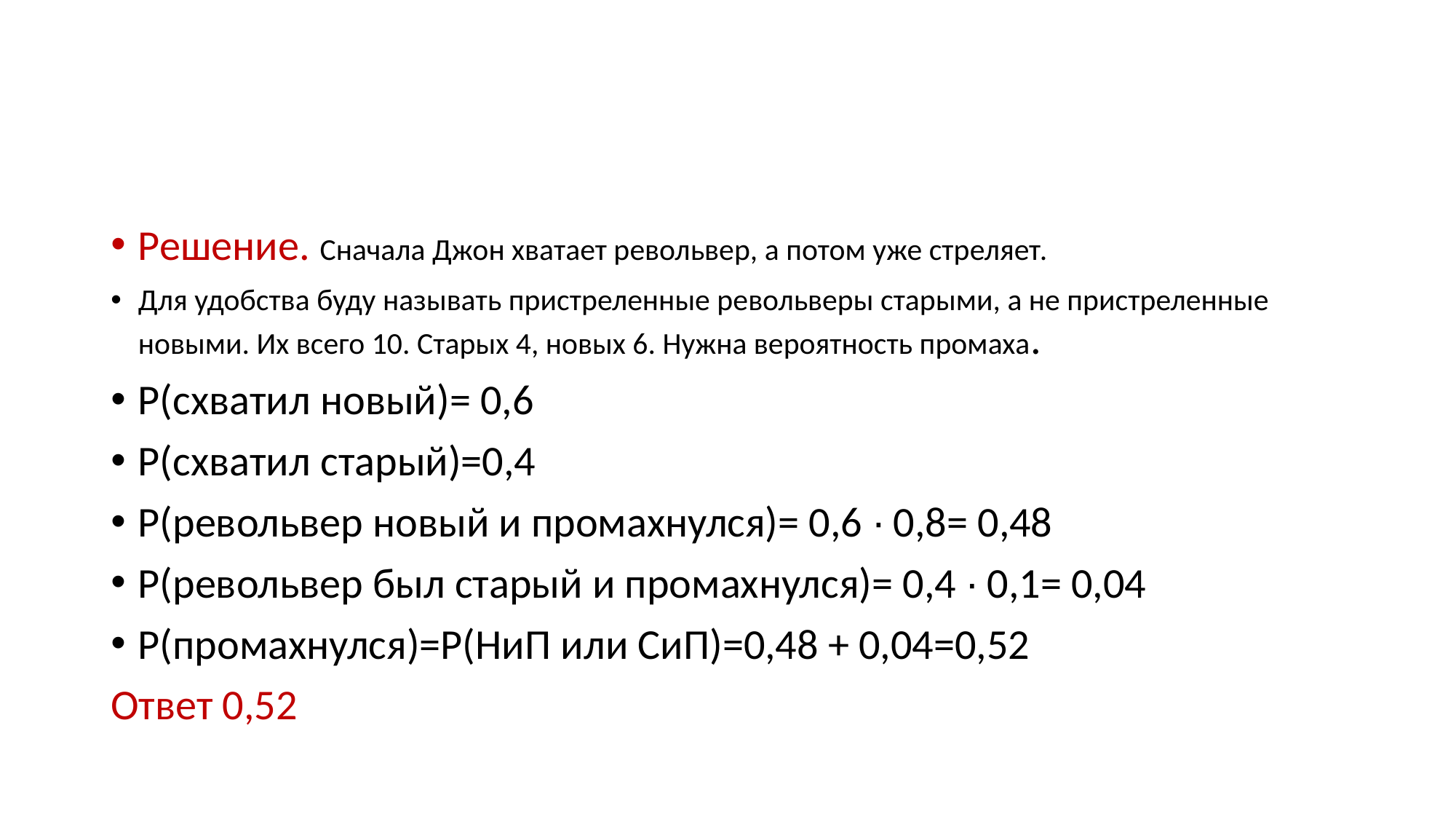

#
Решение. Сначала Джон хватает револьвер, а потом уже стреляет.
Для удобства буду называть пристреленные револьверы старыми, а не пристреленные новыми. Их всего 10. Старых 4, новых 6. Нужна вероятность промаха.
Р(схватил новый)= 0,6
Р(схватил старый)=0,4
Р(револьвер новый и промахнулся)= 0,6 ∙ 0,8= 0,48
Р(револьвер был старый и промахнулся)= 0,4 ∙ 0,1= 0,04
Р(промахнулся)=Р(НиП или СиП)=0,48 + 0,04=0,52
Ответ 0,52